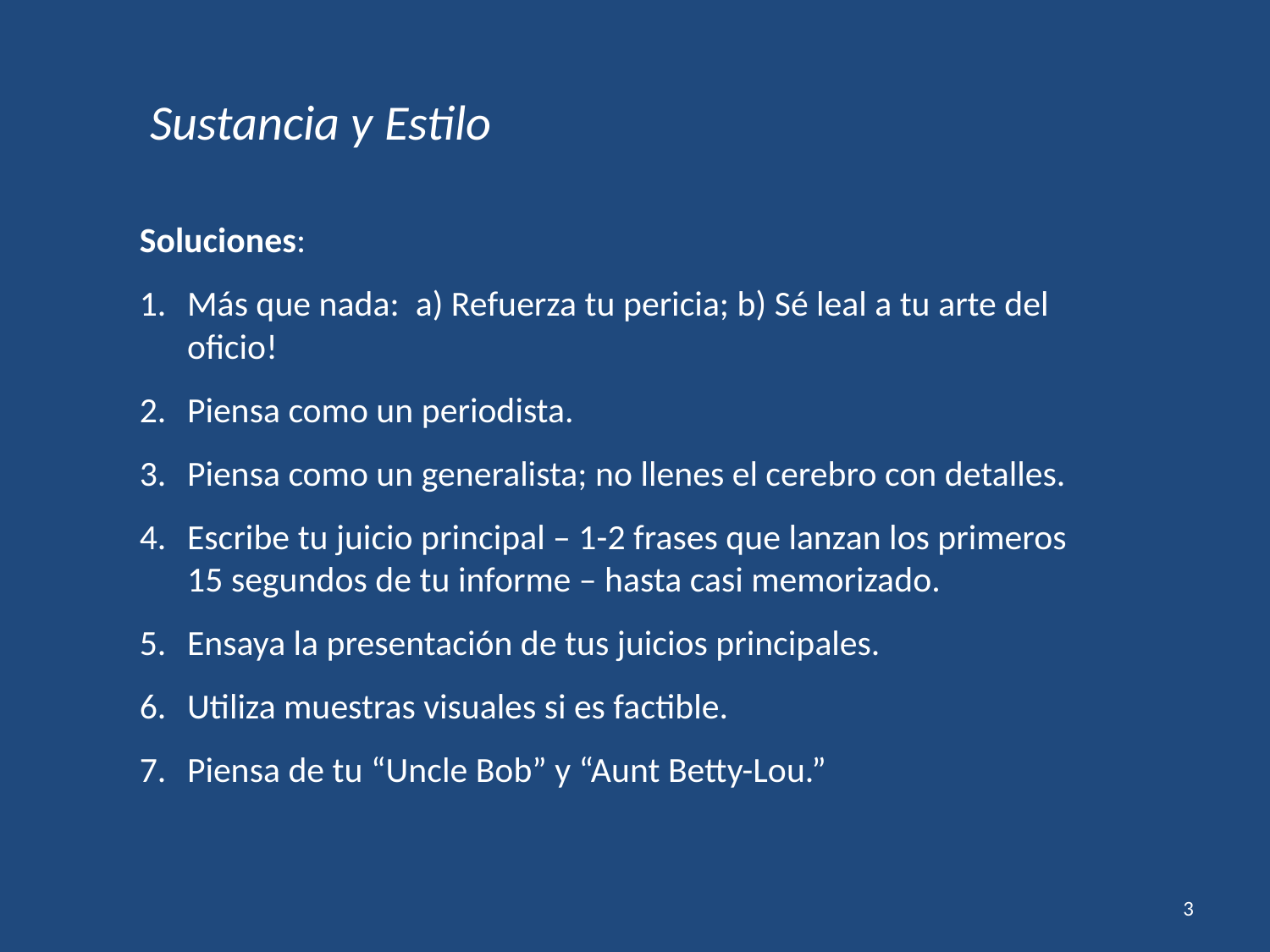

Sustancia y Estilo
Soluciones:
Más que nada:  a) Refuerza tu pericia; b) Sé leal a tu arte del oficio!
Piensa como un periodista.
Piensa como un generalista; no llenes el cerebro con detalles.
Escribe tu juicio principal – 1-2 frases que lanzan los primeros 15 segundos de tu informe – hasta casi memorizado.
Ensaya la presentación de tus juicios principales.
Utiliza muestras visuales si es factible.
Piensa de tu “Uncle Bob” y “Aunt Betty-Lou.”
3